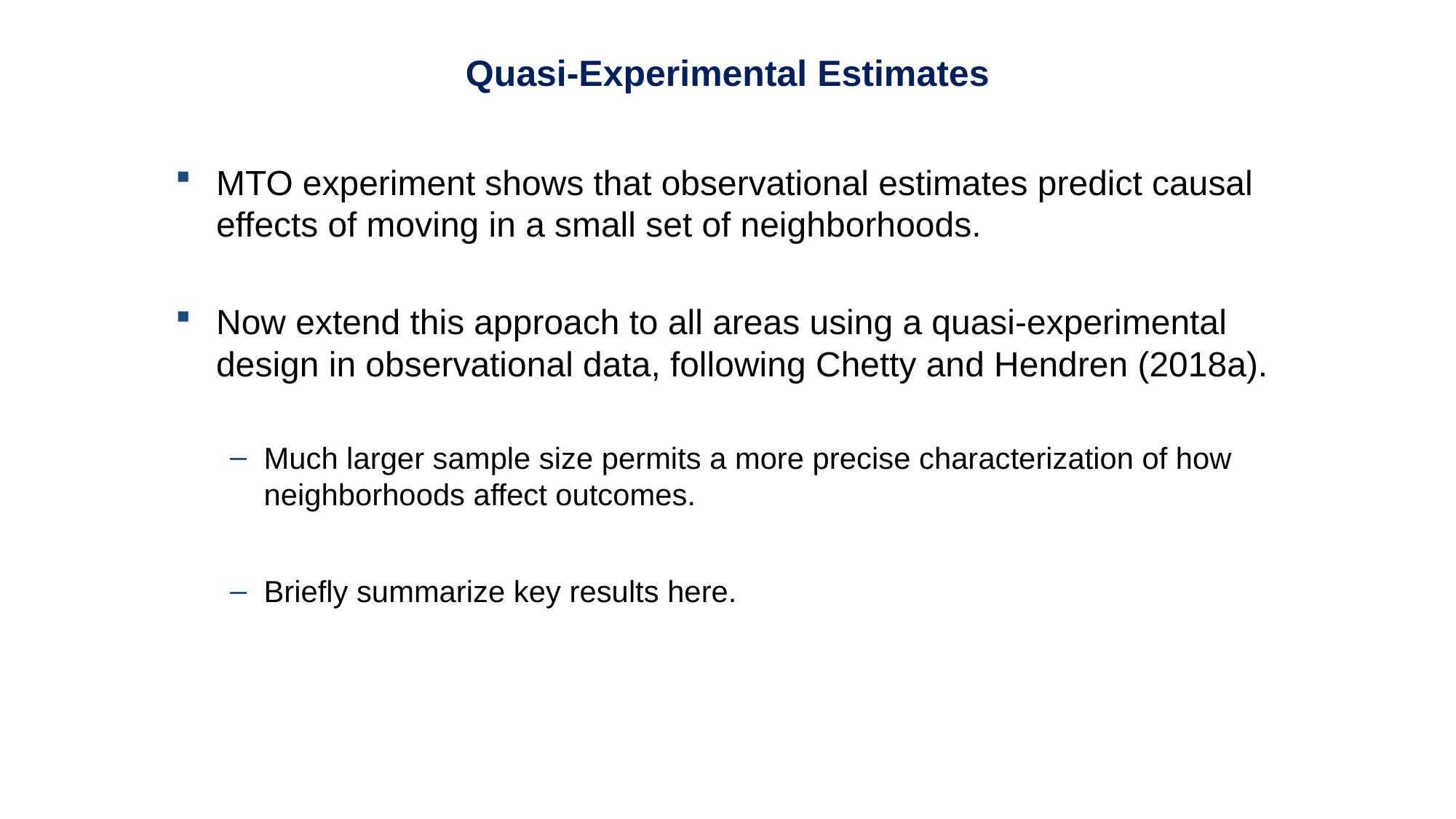

Quasi-Experimental Estimates
MTO experiment shows that observational estimates predict causal effects of moving in a small set of neighborhoods.

Now extend this approach to all areas using a quasi-experimental design in observational data, following Chetty and Hendren (2018a).

Much larger sample size permits a more precise characterization of how neighborhoods affect outcomes.

Briefly summarize key results here.